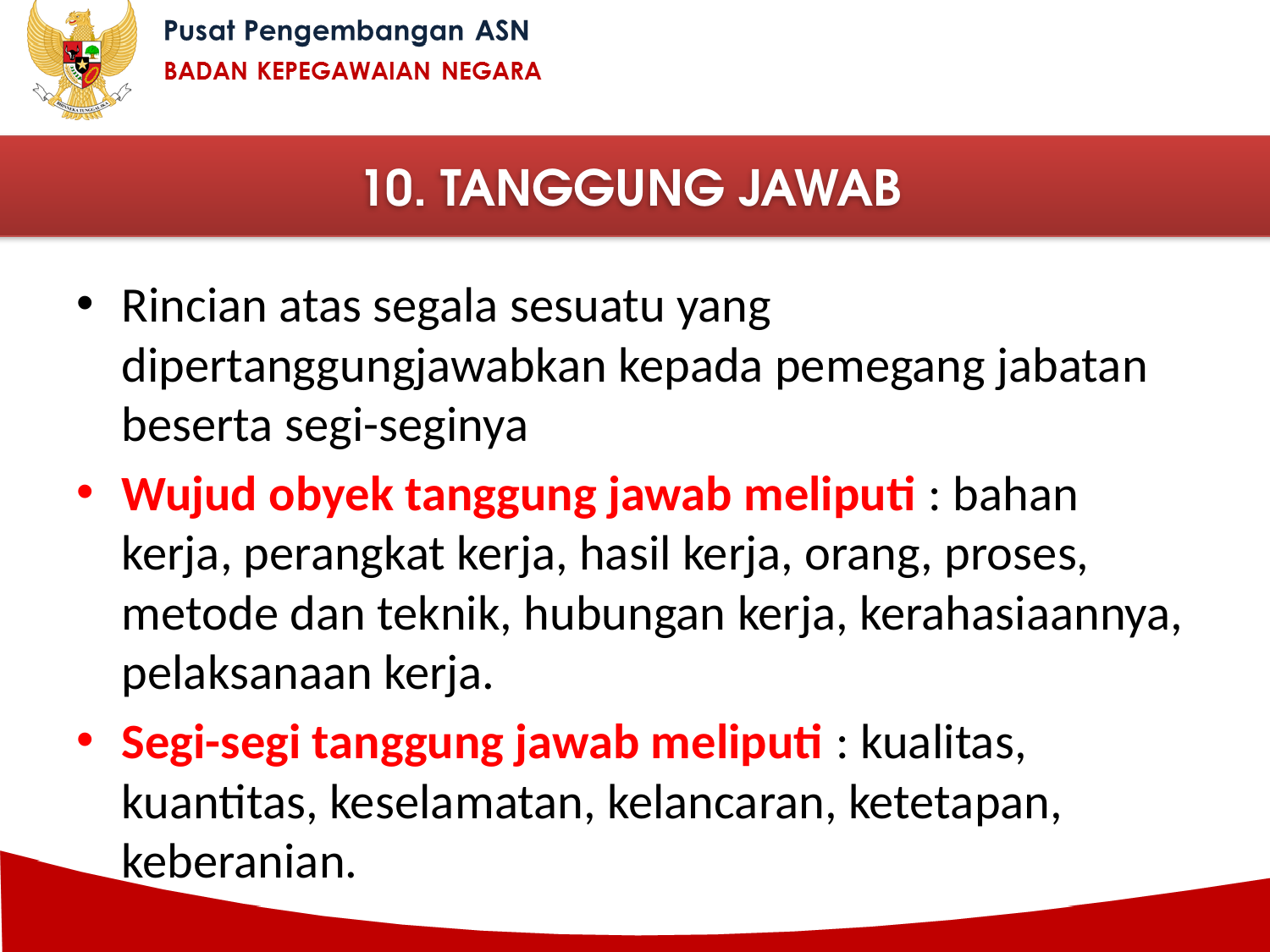

10. TANGGUNG JAWAB
Rincian atas segala sesuatu yang dipertanggungjawabkan kepada pemegang jabatan beserta segi-seginya
Wujud obyek tanggung jawab meliputi : bahan kerja, perangkat kerja, hasil kerja, orang, proses, metode dan teknik, hubungan kerja, kerahasiaannya, pelaksanaan kerja.
Segi-segi tanggung jawab meliputi : kualitas, kuantitas, keselamatan, kelancaran, ketetapan, keberanian.